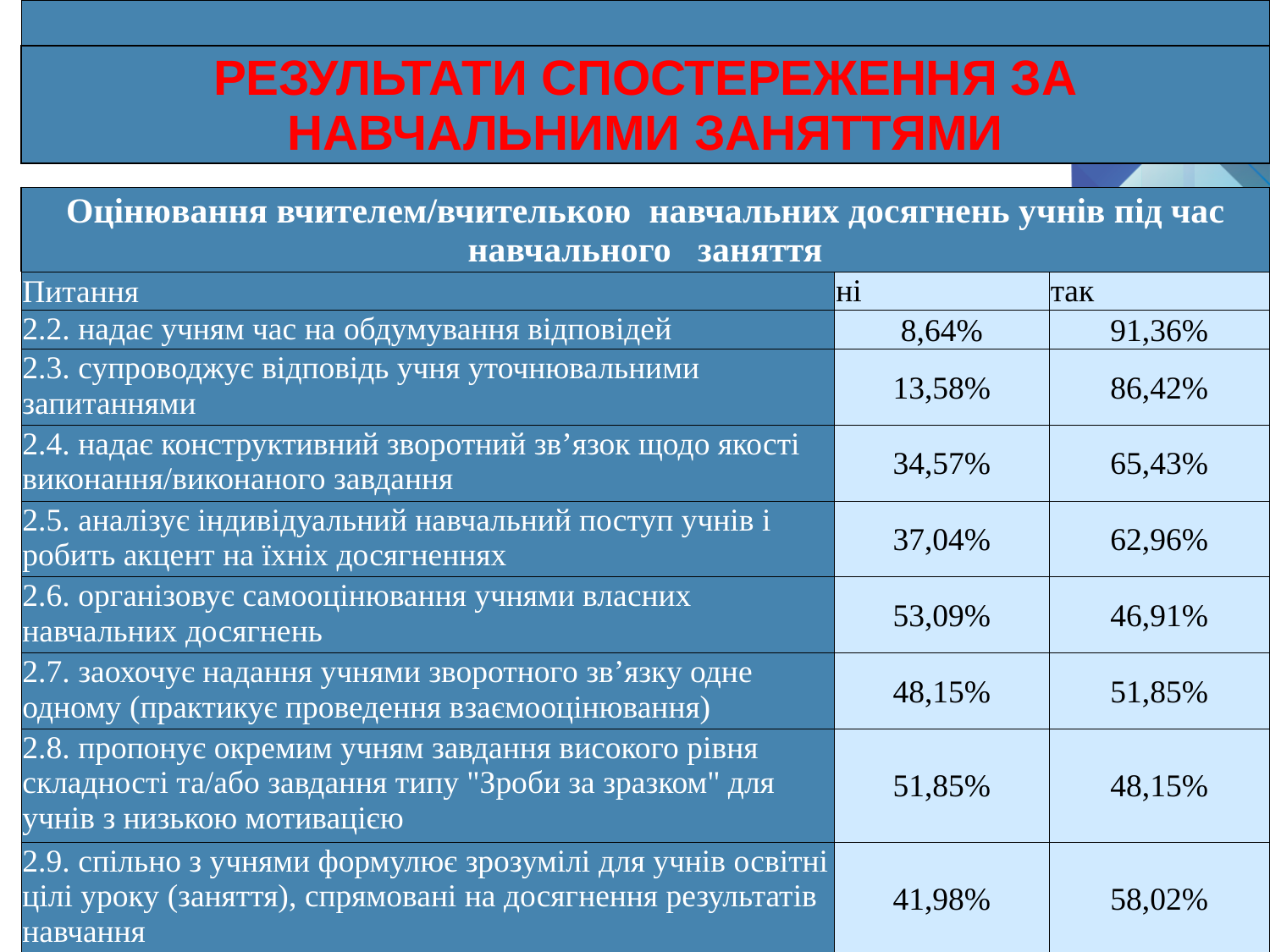

|  |  |  |  |  |  |  |  |  |  |  |  |  |  |  |  |  |
| --- | --- | --- | --- | --- | --- | --- | --- | --- | --- | --- | --- | --- | --- | --- | --- | --- |
| РЕЗУЛЬТАТИ СПОСТЕРЕЖЕННЯ ЗА НАВЧАЛЬНИМИ ЗАНЯТТЯМИ |  |  |  |  |  |  |  |  |  |  |  |  |  |  |  |  |
|  |  |  |  |  |  |  |  |  |  |  |  |  |  |  |  |  |
| Оцінювання вчителем/вчителькою навчальних досягнень учнів під час навчального заняття |  |  |  |  |  |  |  |  |  |  |  |  |  |  |  |  |
| Питання |  |  |  |  |  |  | ні |  |  |  |  | так |  |  |  |  |
| 2.2. надає учням час на обдумування відповідей |  |  |  |  |  |  | 8,64% |  |  |  |  | 91,36% |  |  |  |  |
| 2.3. супроводжує відповідь учня уточнювальними запитаннями |  |  |  |  |  |  | 13,58% |  |  |  |  | 86,42% |  |  |  |  |
| 2.4. надає конструктивний зворотний зв’язок щодо якості виконання/виконаного завдання |  |  |  |  |  |  | 34,57% |  |  |  |  | 65,43% |  |  |  |  |
| 2.5. аналізує індивідуальний навчальний поступ учнів і робить акцент на їхніх досягненнях |  |  |  |  |  |  | 37,04% |  |  |  |  | 62,96% |  |  |  |  |
| 2.6. організовує самооцінювання учнями власних навчальних досягнень |  |  |  |  |  |  | 53,09% |  |  |  |  | 46,91% |  |  |  |  |
| 2.7. заохочує надання учнями зворотного зв’язку одне одному (практикує проведення взаємооцінювання) |  |  |  |  |  |  | 48,15% |  |  |  |  | 51,85% |  |  |  |  |
| 2.8. пропонує окремим учням завдання високого рівня складності та/або завдання типу "Зроби за зразком" для учнів з низькою мотивацією |  |  |  |  |  |  | 51,85% |  |  |  |  | 48,15% |  |  |  |  |
| 2.9. спільно з учнями формулює зрозумілі для учнів освітні цілі уроку (заняття), спрямовані на досягнення результатів навчання |  |  |  |  |  |  | 41,98% |  |  |  |  | 58,02% |  |  |  |  |
|  |  |  |  |  |  |  |  |  |  |  |  |  |  |  |  |  |
#